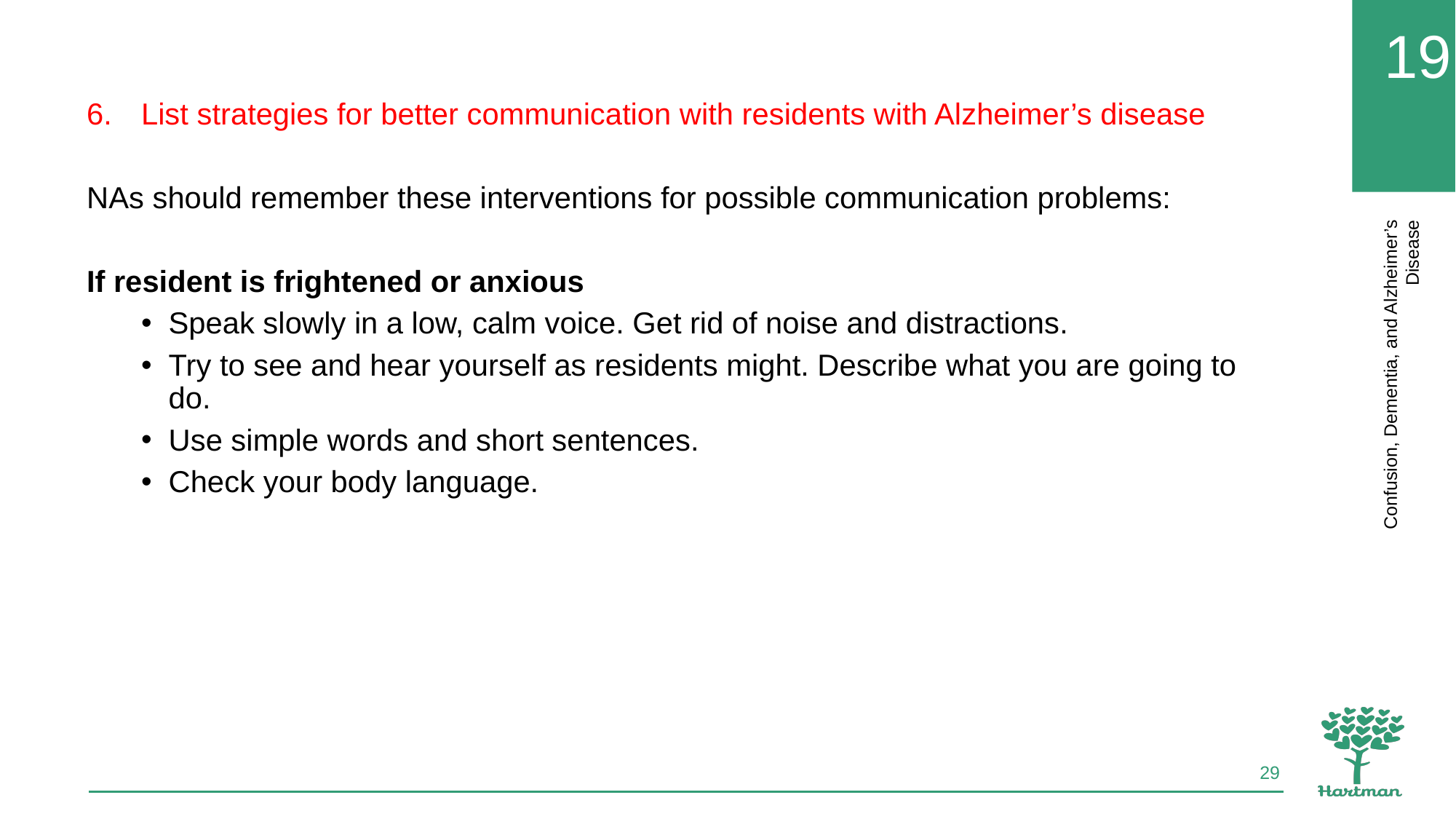

List strategies for better communication with residents with Alzheimer’s disease

NAs should remember these interventions for possible communication problems:

If resident is frightened or anxious
Speak slowly in a low, calm voice. Get rid of noise and distractions.
Try to see and hear yourself as residents might. Describe what you are going to do.
Use simple words and short sentences.
Check your body language.

29